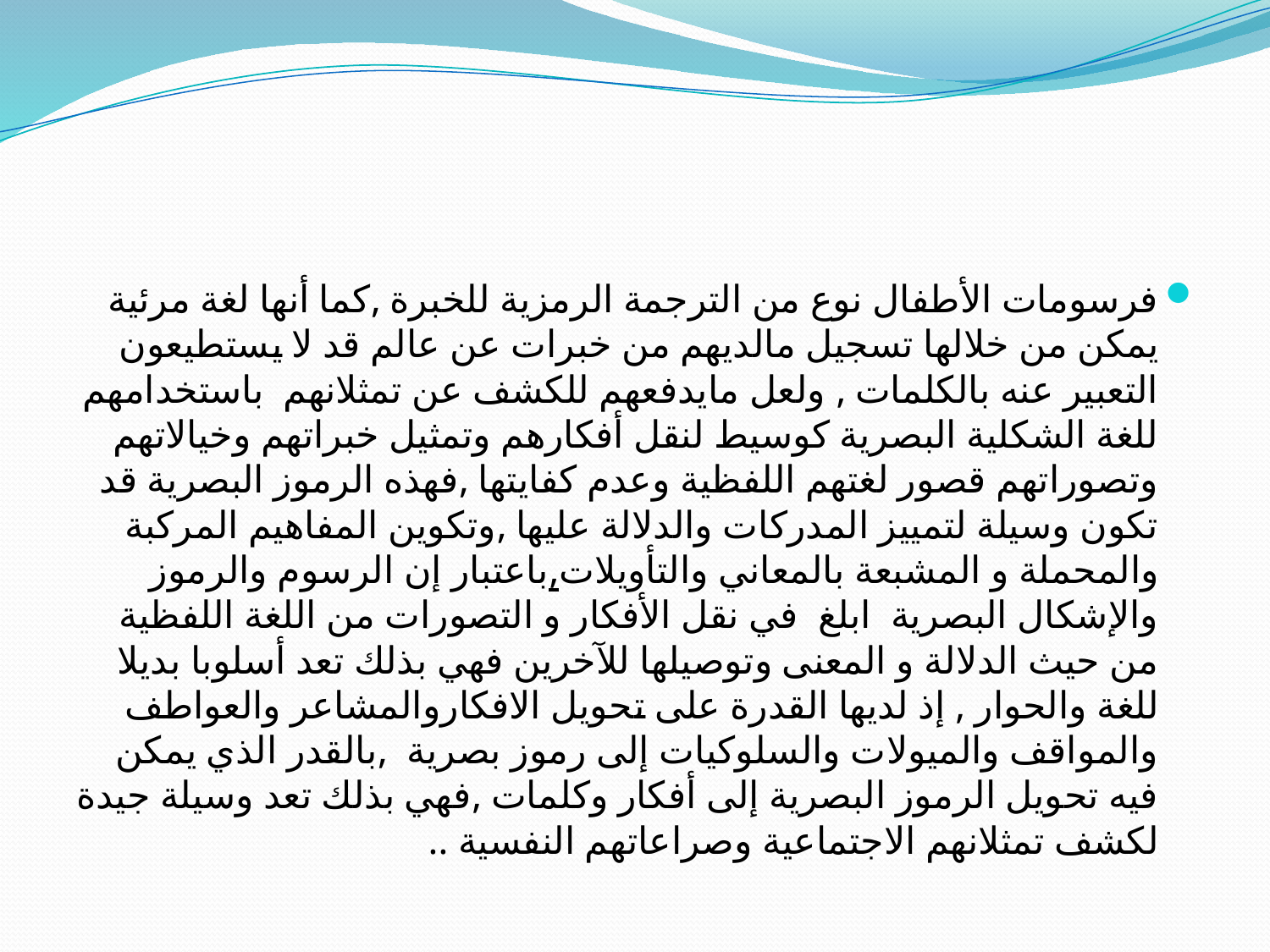

#
فرسومات الأطفال نوع من الترجمة الرمزية للخبرة ,كما أنها لغة مرئية يمكن من خلالها تسجيل مالديهم من خبرات عن عالم قد لا يستطيعون التعبير عنه بالكلمات , ولعل مايدفعهم للكشف عن تمثلانهم  باستخدامهم للغة الشكلية البصرية كوسيط لنقل أفكارهم وتمثيل خبراتهم وخيالاتهم وتصوراتهم قصور لغتهم اللفظية وعدم كفايتها ,فهذه الرموز البصرية قد تكون وسيلة لتمييز المدركات والدلالة عليها ,وتكوين المفاهيم المركبة والمحملة و المشبعة بالمعاني والتأويلات,باعتبار إن الرسوم والرموز والإشكال البصرية  ابلغ  في نقل الأفكار و التصورات من اللغة اللفظية من حيث الدلالة و المعنى وتوصيلها للآخرين فهي بذلك تعد أسلوبا بديلا للغة والحوار , إذ لديها القدرة على تحويل الافكاروالمشاعر والعواطف والمواقف والميولات والسلوكيات إلى رموز بصرية  ,بالقدر الذي يمكن فيه تحويل الرموز البصرية إلى أفكار وكلمات ,فهي بذلك تعد وسيلة جيدة لكشف تمثلانهم الاجتماعية وصراعاتهم النفسية ..